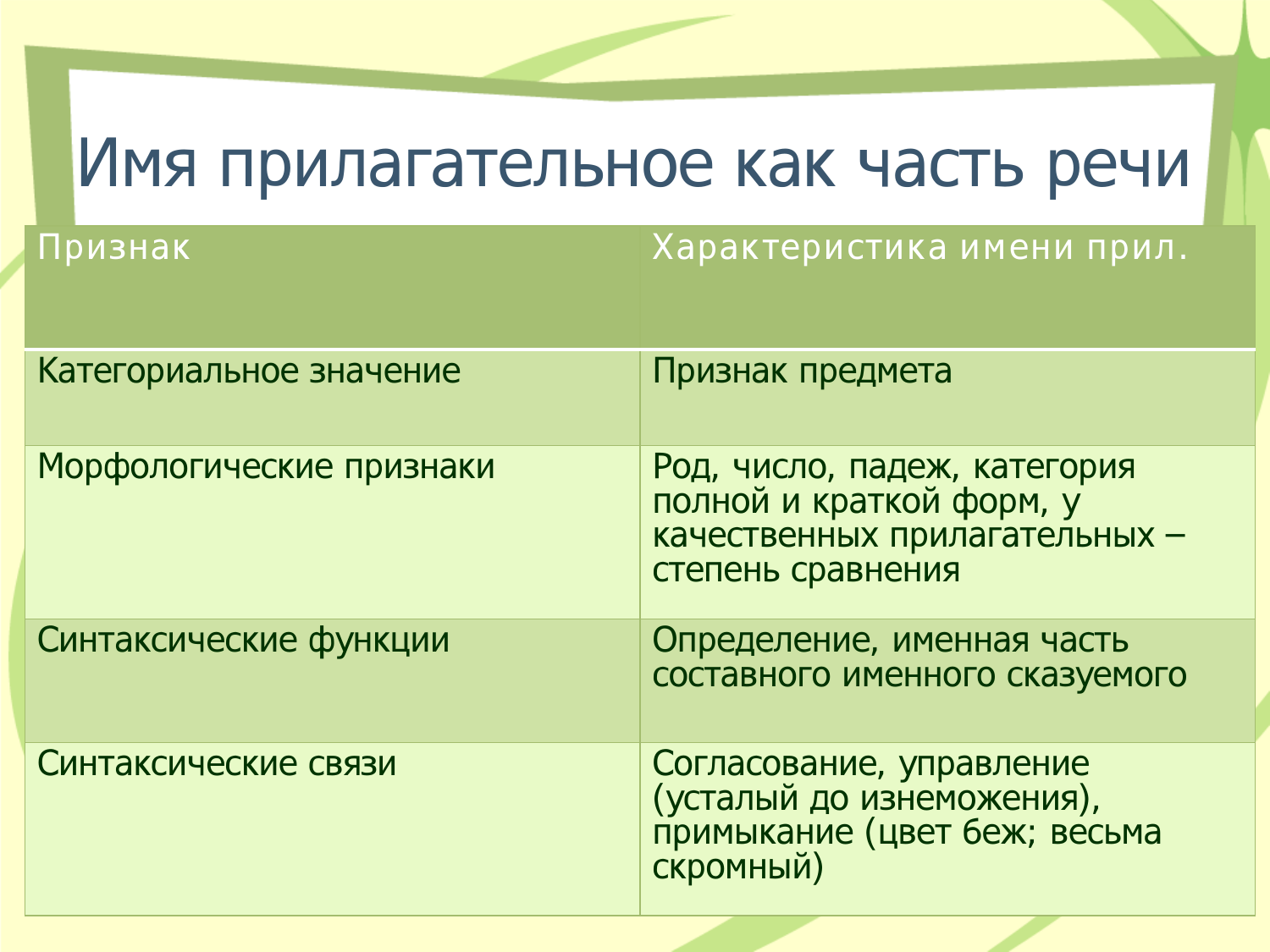

# Имя прилагательное как часть речи
| Признак | Характеристика имени прил. |
| --- | --- |
| Категориальное значение | Признак предмета |
| Морфологические признаки | Род, число, падеж, категория полной и краткой форм, у качественных прилагательных – степень сравнения |
| Синтаксические функции | Определение, именная часть составного именного сказуемого |
| Синтаксические связи | Согласование, управление (усталый до изнеможения), примыкание (цвет беж; весьма скромный) |